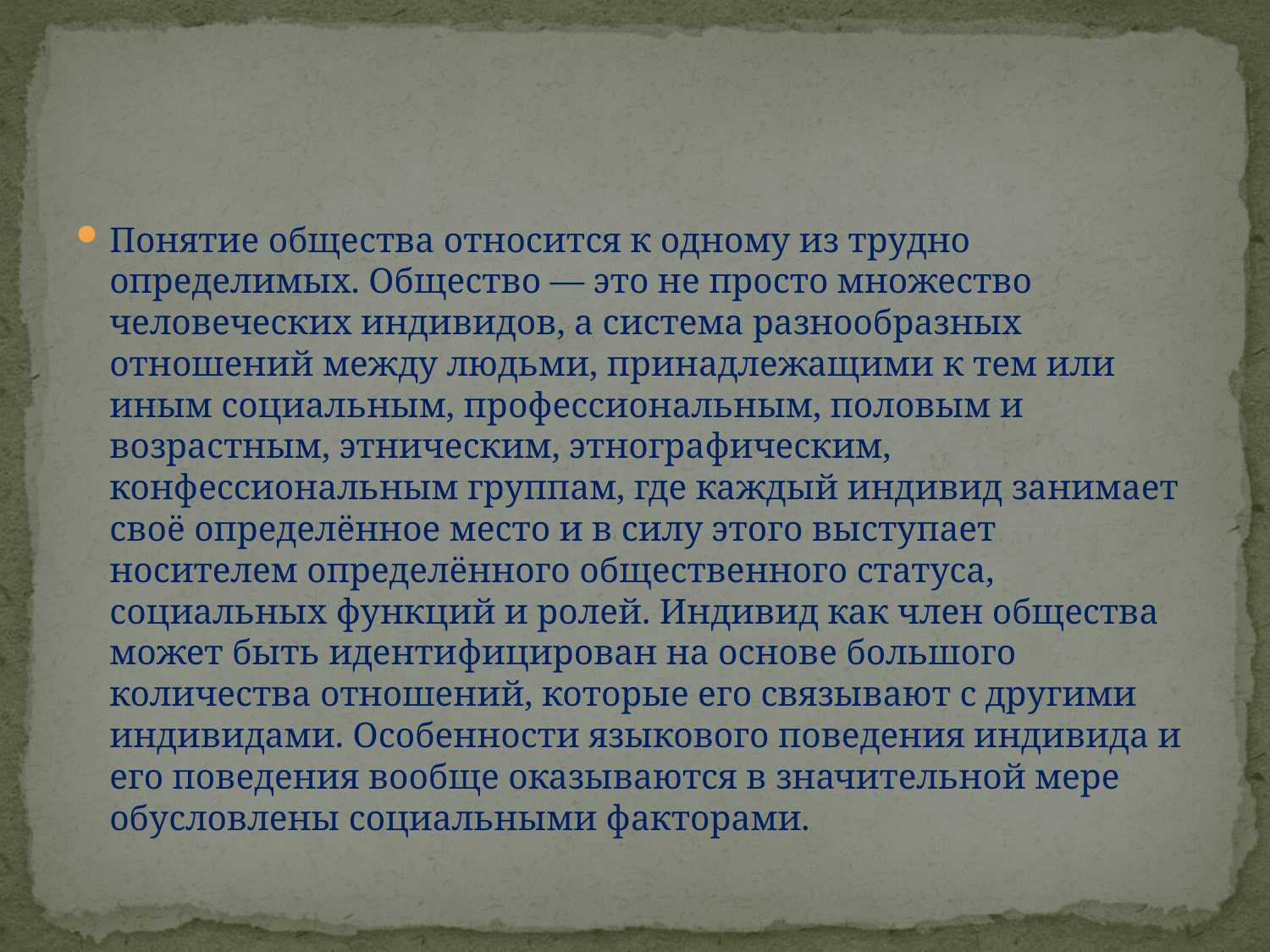

#
Понятие общества относится к одному из трудно определимых. Общество — это не просто множество человеческих индивидов, а система разнообразных отношений между людьми, принадлежащими к тем или иным социальным, профессиональным, половым и возрастным, этническим, этнографическим, конфессиональным группам, где каждый индивид занимает своё определённое место и в силу этого выступает носителем определённого общественного статуса, социальных функций и ролей. Индивид как член общества может быть идентифицирован на основе большого количества отношений, которые его связывают с другими индивидами. Особенности языкового поведения индивида и его поведения вообще оказываются в значительной мере обусловлены социальными факторами.